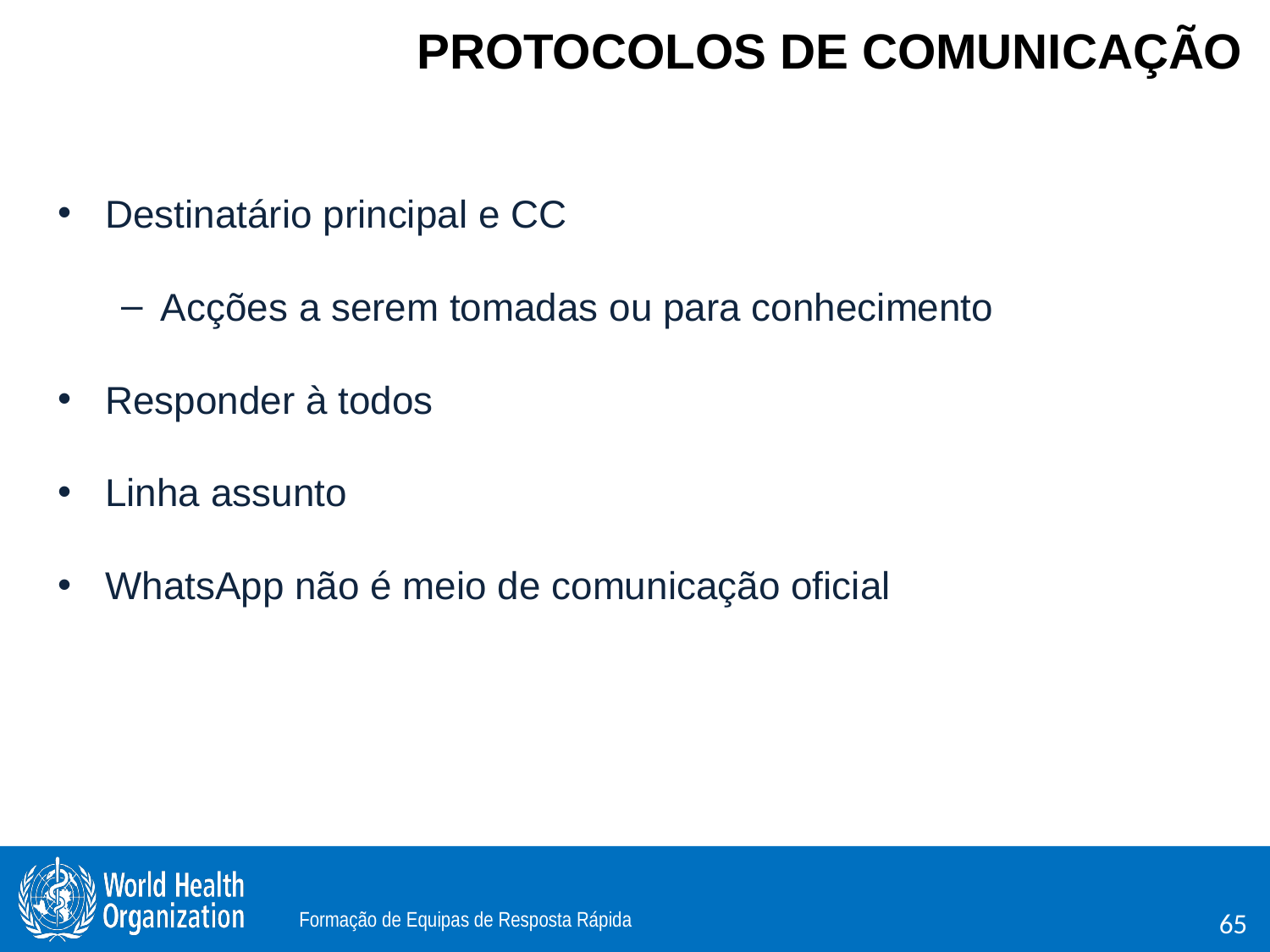

PROTOCOLOS DE COMUNICAÇÃO
Destinatário principal e CC
Acções a serem tomadas ou para conhecimento
Responder à todos
Linha assunto
WhatsApp não é meio de comunicação oficial